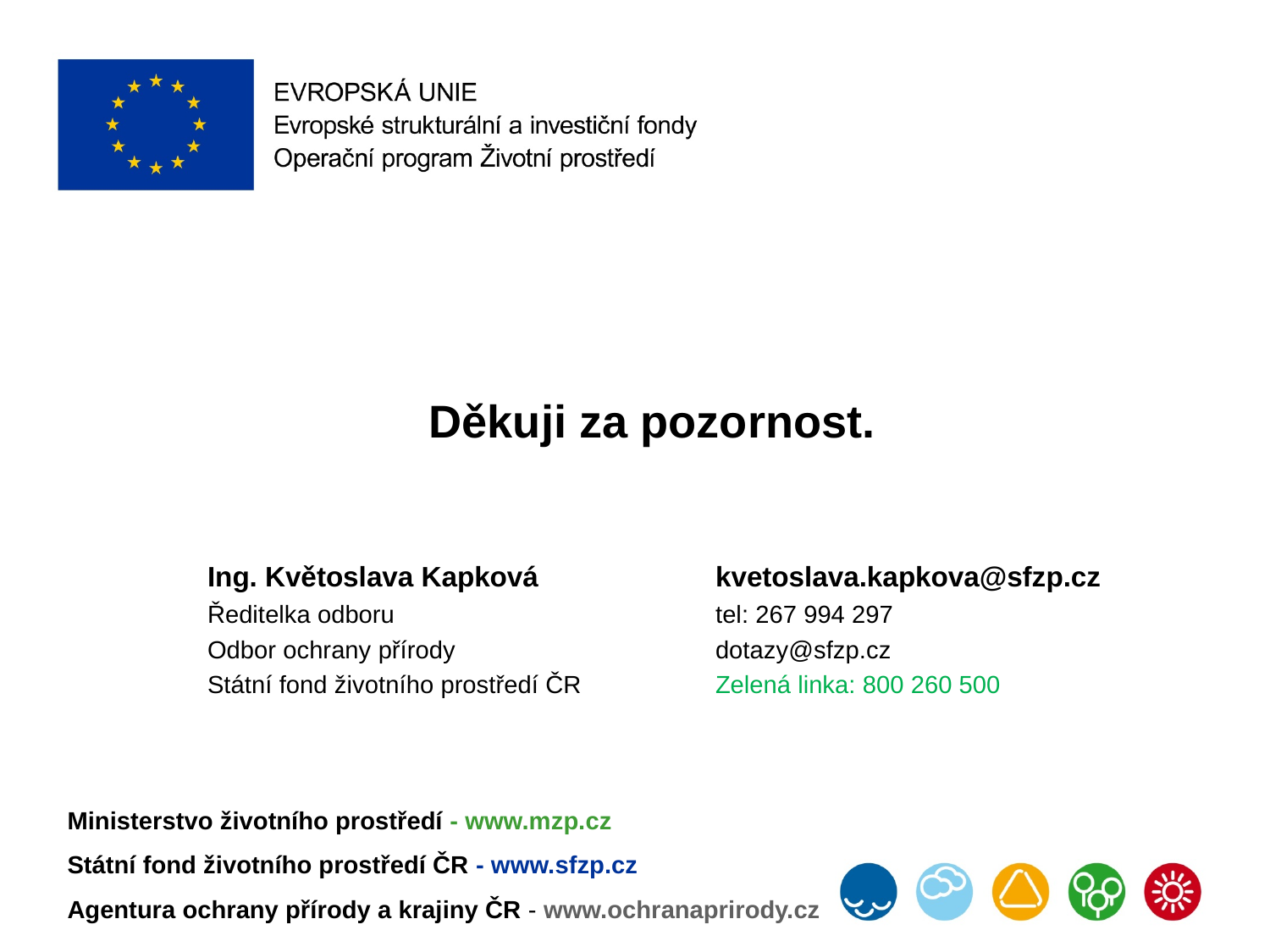

Děkuji za pozornost.
Ing. Květoslava Kapková                     	kvetoslava.kapkova@sfzp.cz
Ředitelka odboru			tel: 267 994 297
Odbor ochrany přírody			dotazy@sfzp.cz
Státní fond životního prostředí ČR		Zelená linka: 800 260 500

Ministerstvo životního prostředí - www.mzp.cz
Státní fond životního prostředí ČR - www.sfzp.cz
Agentura ochrany přírody a krajiny ČR - www.ochranaprirody.cz